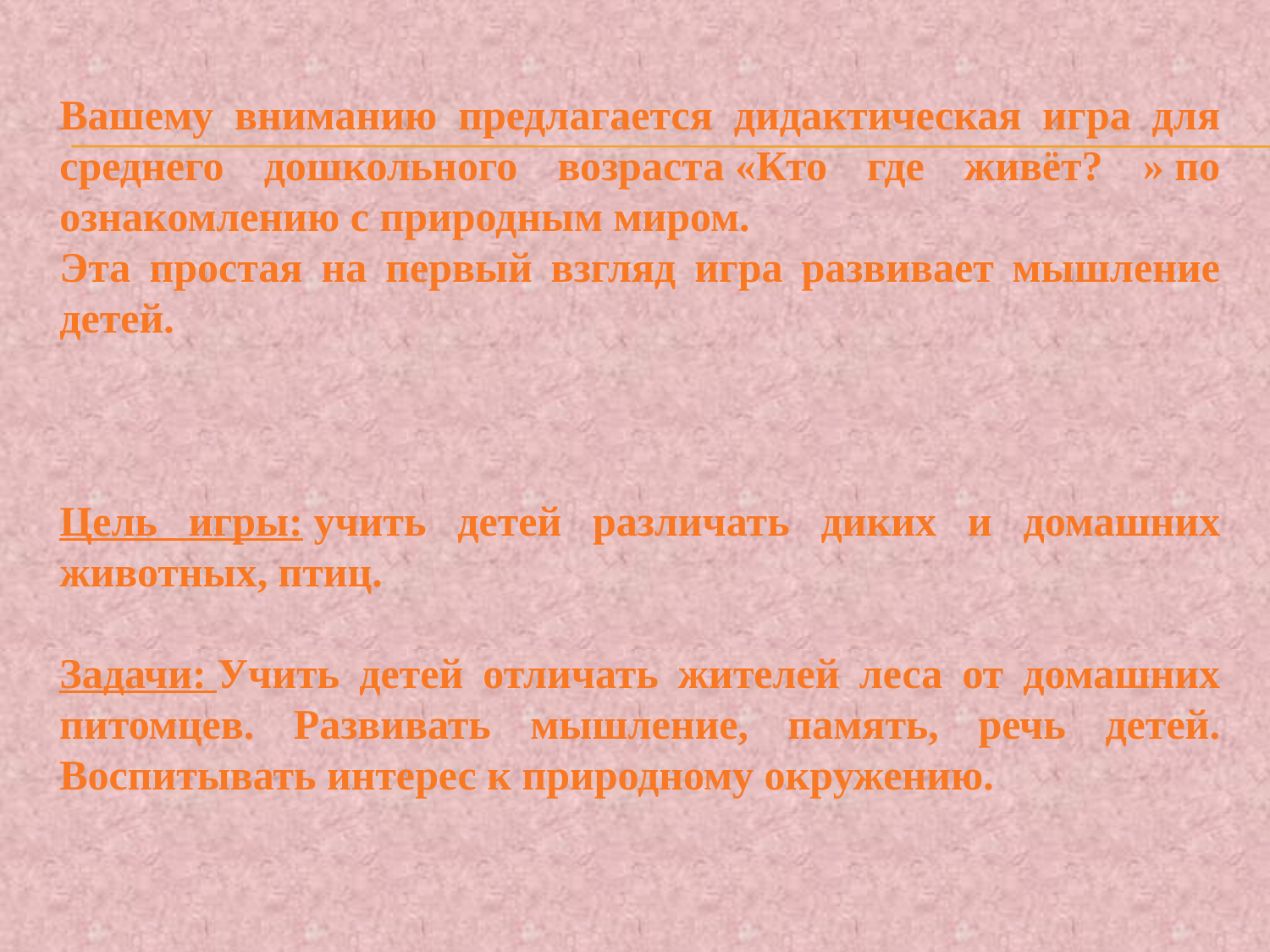

Вашему вниманию предлагается дидактическая игра для среднего дошкольного возраста «Кто где живёт? » по ознакомлению с природным миром.
Эта простая на первый взгляд игра развивает мышление детей.

Цель игры: учить детей различать диких и домашних животных, птиц.

Задачи: Учить детей отличать жителей леса от домашних питомцев. Развивать мышление, память, речь детей. Воспитывать интерес к природному окружению.